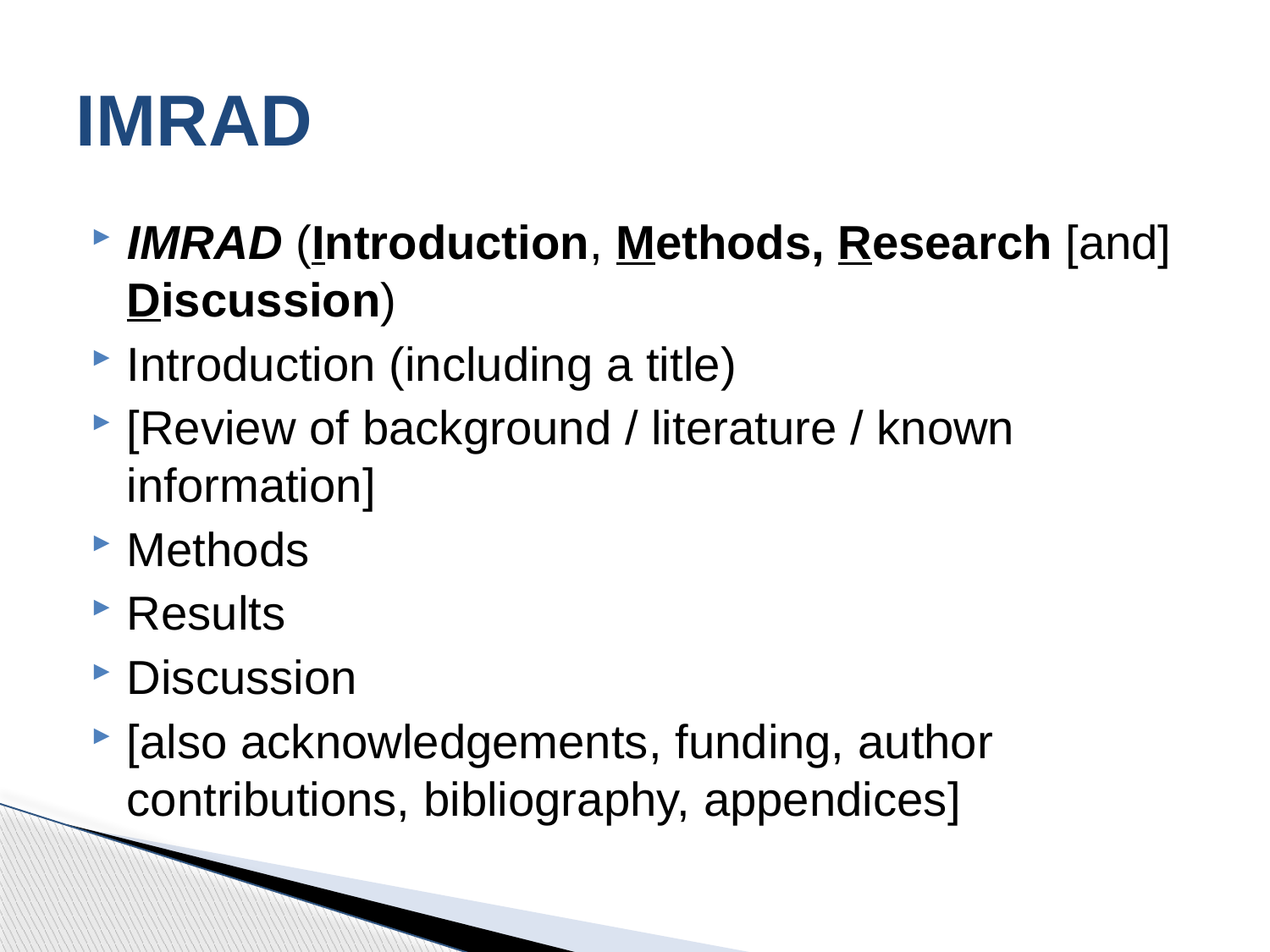

# IMRAD
IMRAD (Introduction, Methods, Research [and] Discussion)
Introduction (including a title)
[Review of background / literature / known information]
Methods
Results
Discussion
[also acknowledgements, funding, author contributions, bibliography, appendices]